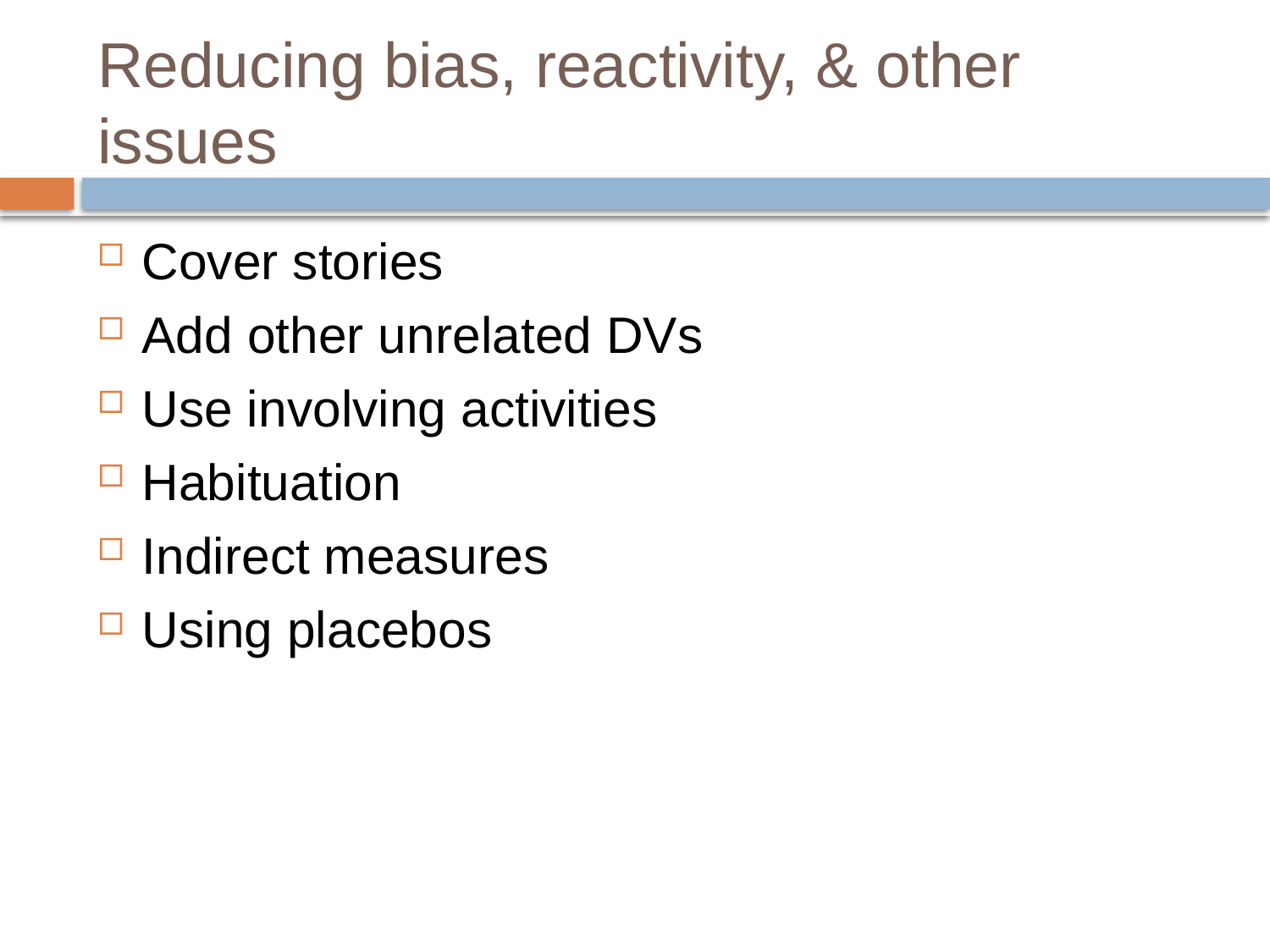

# Reducing bias, reactivity, & other issues
Cover stories
Add other unrelated DVs
Use involving activities
Habituation
Indirect measures
Using placebos